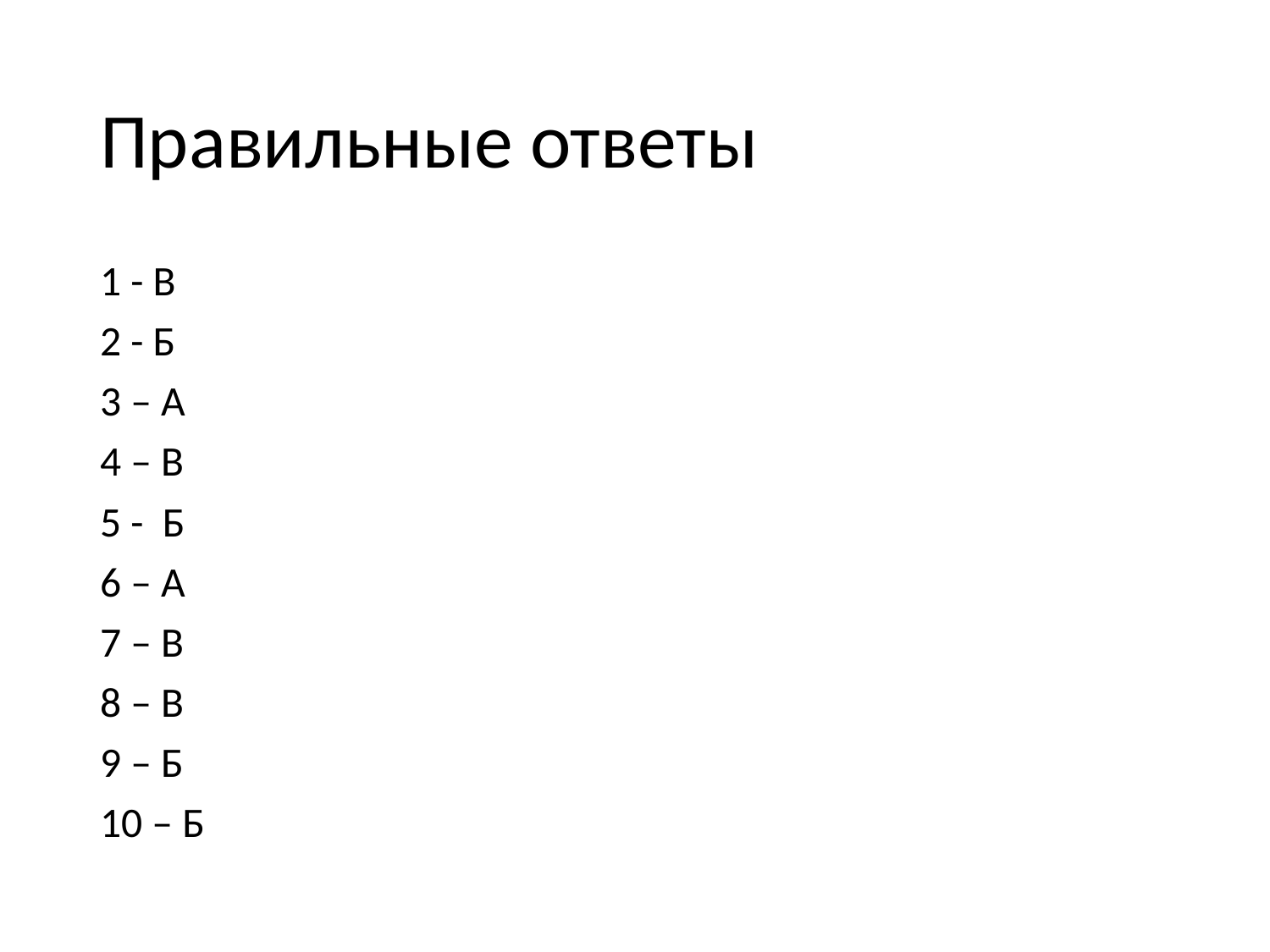

# Правильные ответы
1 - В
2 - Б
3 – А
4 – В
5 -  Б
6 – А
7 – В
8 – В
9 – Б
10 – Б